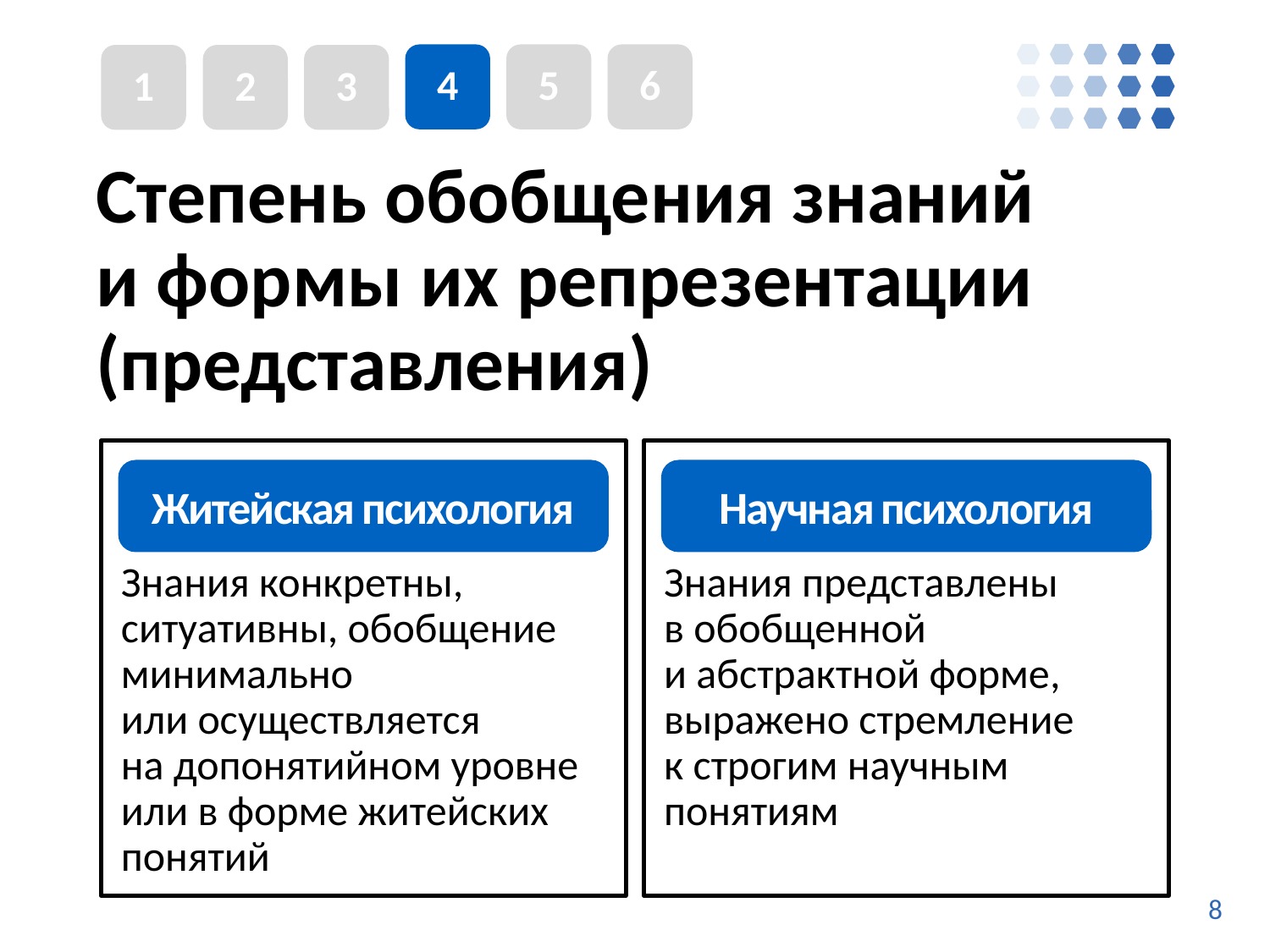

4
5
6
1
2
3
# Степень обобщения знаний и формы их репрезентации (представления)
Знания конкретны, ситуативны, обобщение минимально
или осуществляется
на допонятийном уровне
или в форме житейских понятий
Знания представлены
в обобщенной
и абстрактной форме, выражено стремление
к строгим научным понятиям
Житейская психология
Научная психология
8